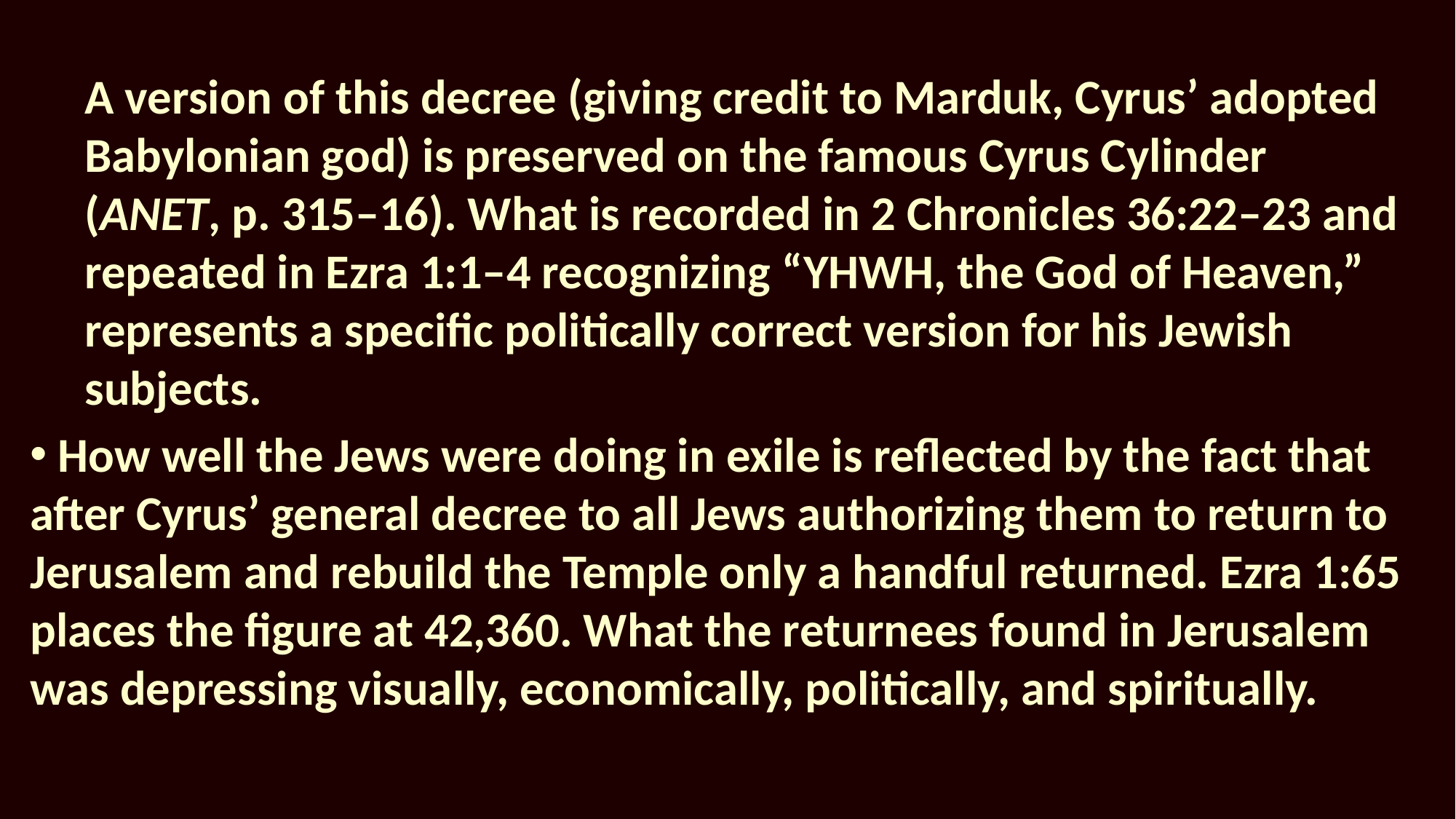

A version of this decree (giving credit to Marduk, Cyrus’ adopted Babylonian god) is preserved on the famous Cyrus Cylinder (ANET, p. 315–16). What is recorded in 2 Chronicles 36:22–23 and repeated in Ezra 1:1–4 recognizing “YHWH, the God of Heaven,” represents a specific politically correct version for his Jewish subjects.
 How well the Jews were doing in exile is reflected by the fact that after Cyrus’ general decree to all Jews authorizing them to return to Jerusalem and rebuild the Temple only a handful returned. Ezra 1:65 places the figure at 42,360. What the returnees found in Jerusalem was depressing visually, economically, politically, and spiritually.